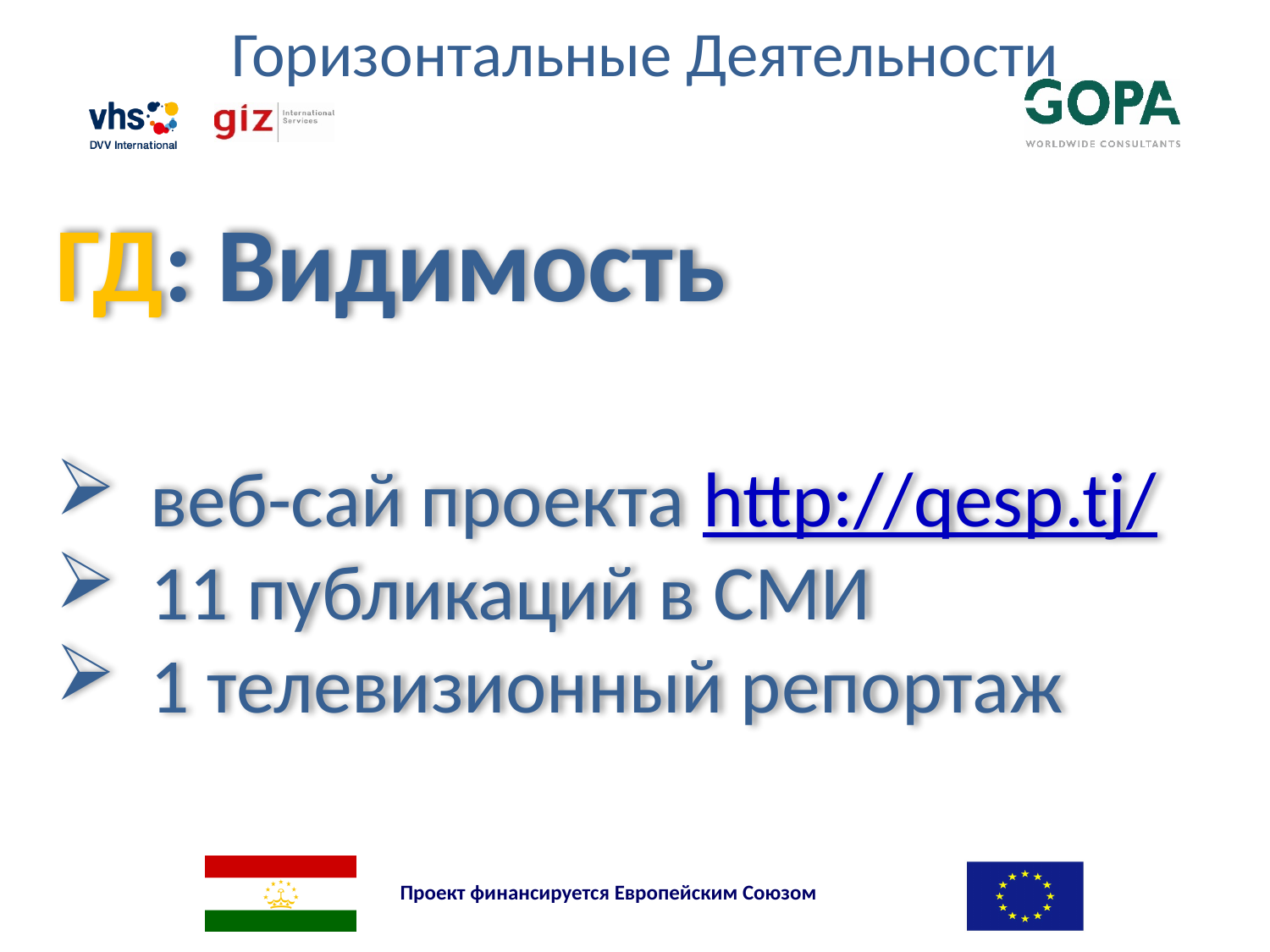

# Горизонтальные Деятельности
ГД: Видимость

веб-сай проекта http://qesp.tj/
11 публикаций в СМИ
1 телевизионный репортаж

Проект финансируется Европейским Союзом